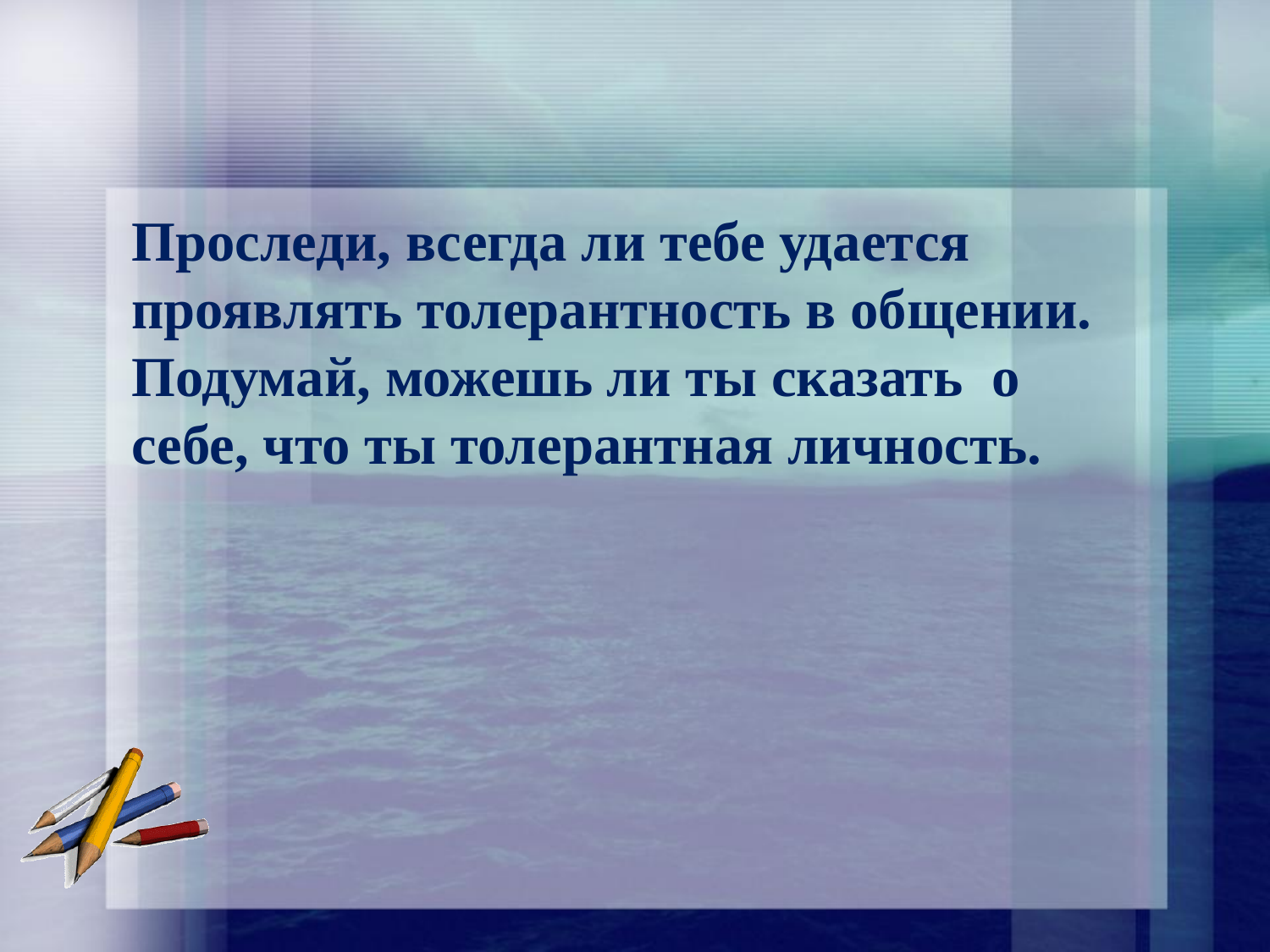

Проследи, всегда ли тебе удается проявлять толерантность в общении.
Подумай, можешь ли ты сказать  о себе, что ты толерантная личность.